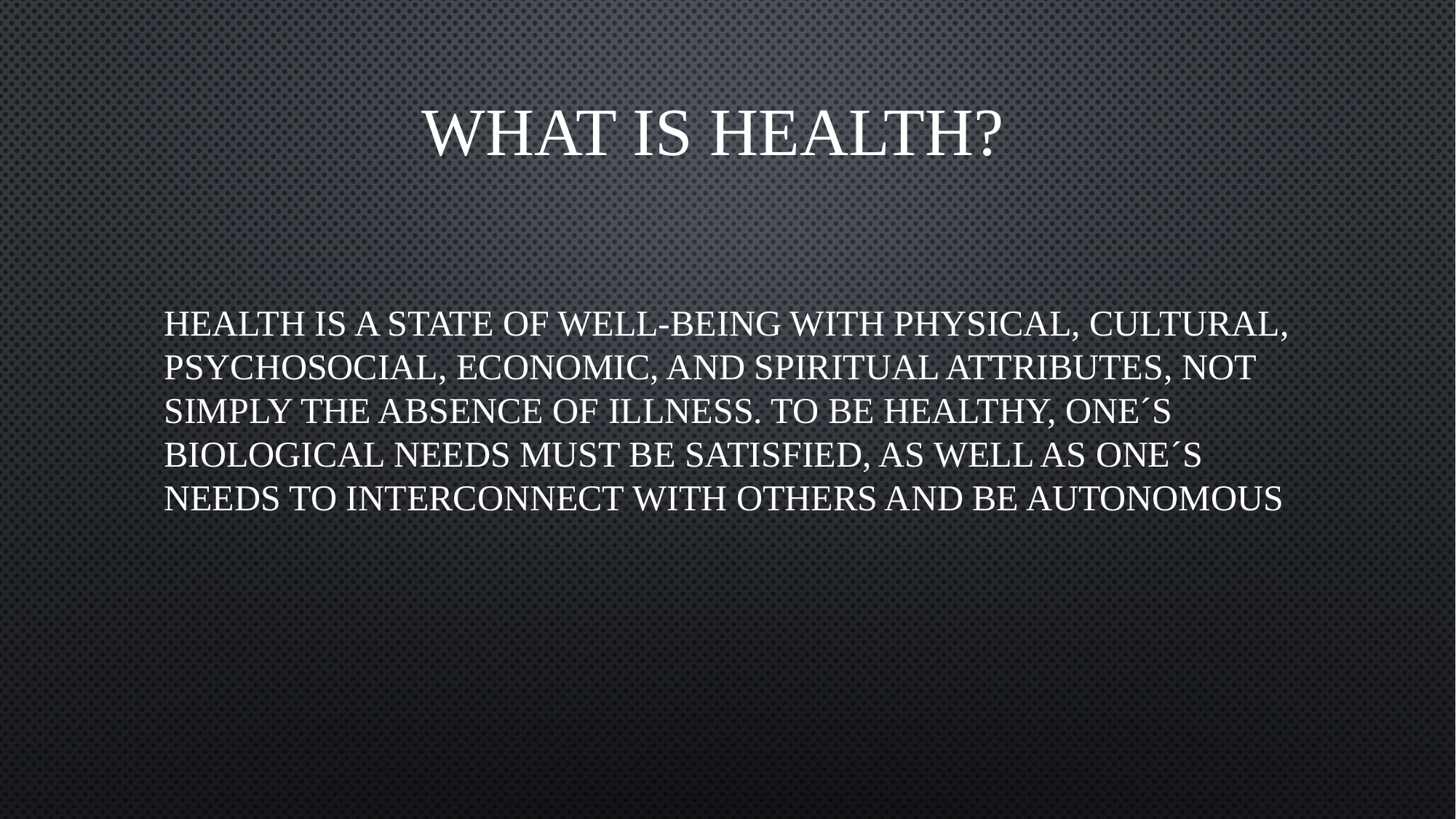

# What is health?
Health is a state of well-being with physical, cultural, psychosocial, economic, and spiritual attributes, not simply the absence of illness. To be healthy, one´s biological needs must be satisfied, as well as one´s needs to interconnect with others and be autonomous